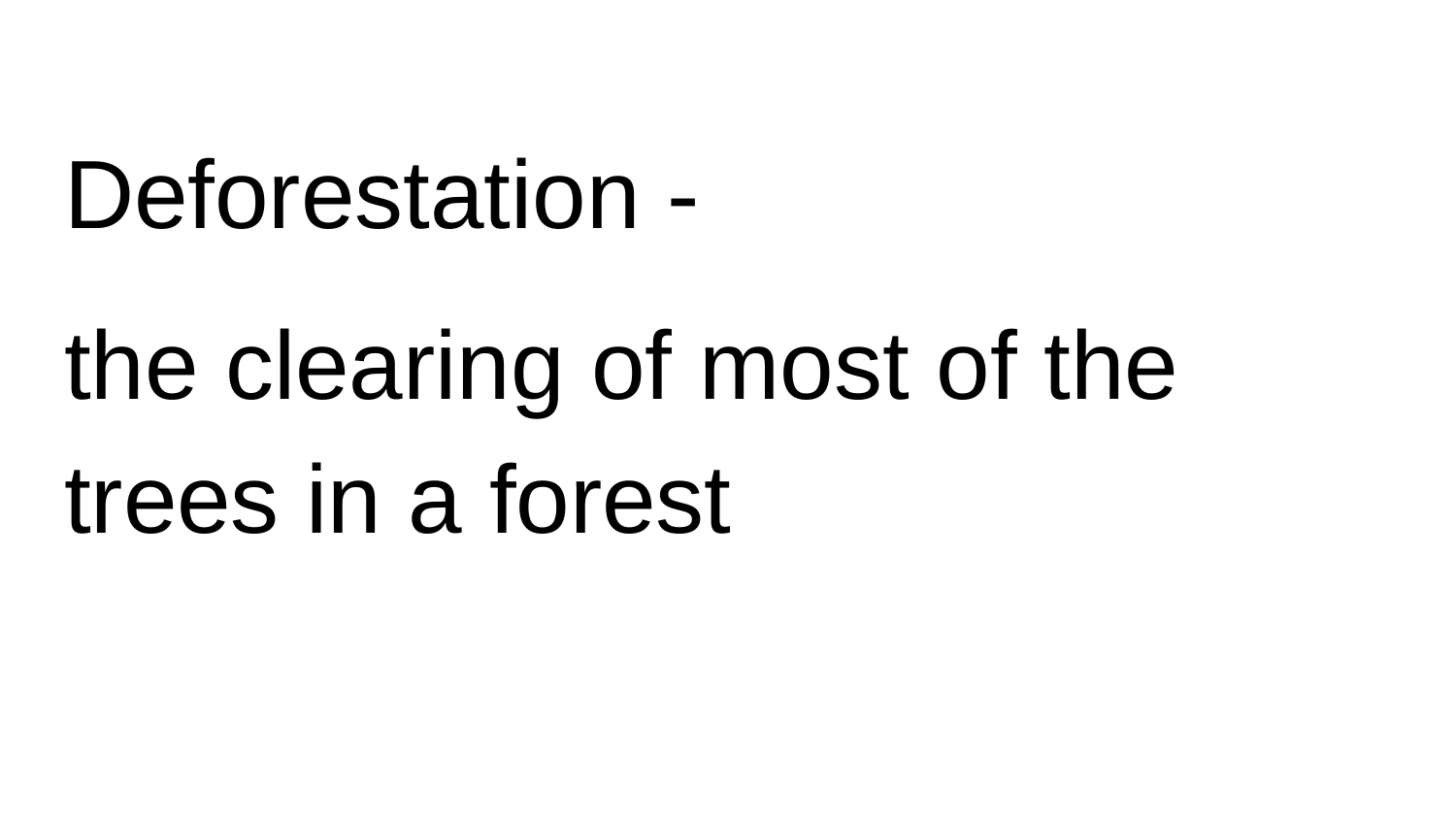

# Deforestation -

the clearing of most of the trees in a forest